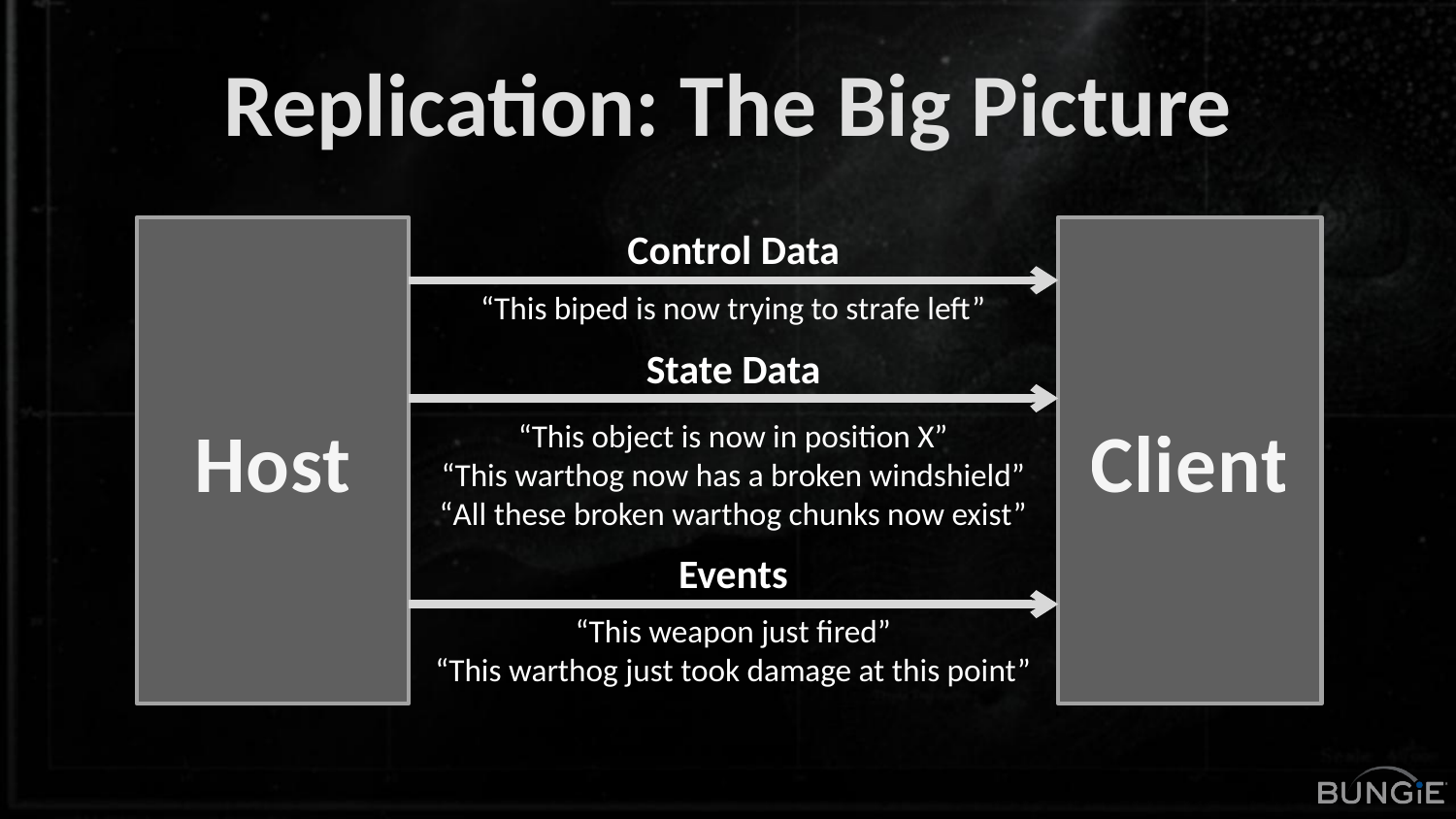

# Replication: The Big Picture
Control Data
Host
Client
“This biped is now trying to strafe left”
State Data
“This object is now in position X”
“This warthog now has a broken windshield”
“All these broken warthog chunks now exist”
Events
“This weapon just fired”
“This warthog just took damage at this point”